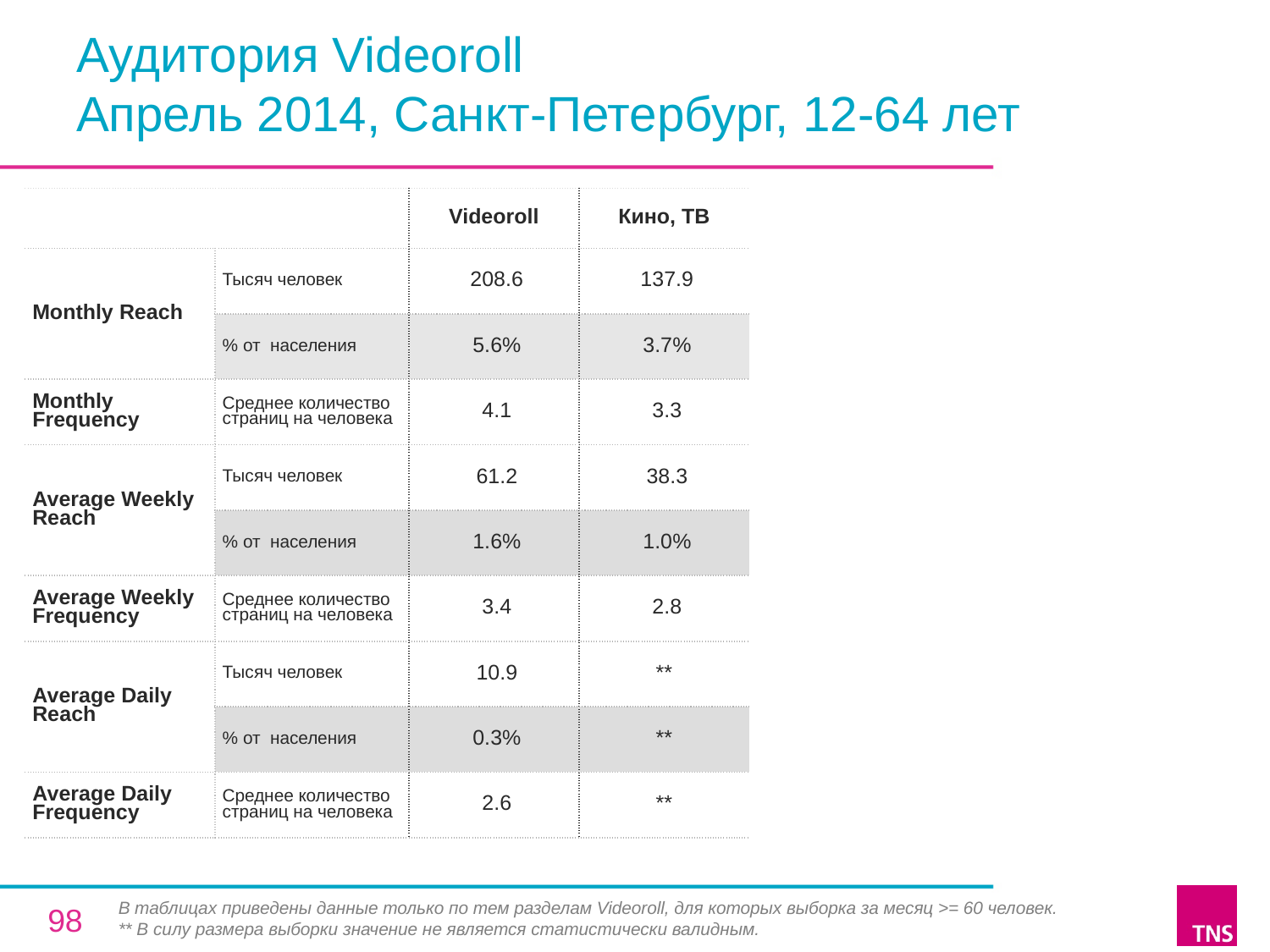

# Аудитория Videoroll Апрель 2014, Санкт-Петербург, 12-64 лет
|  |  | Videoroll | Кино, ТВ |
| --- | --- | --- | --- |
| Monthly Reach | Тысяч человек | 208.6 | 137.9 |
|  | % от населения | 5.6% | 3.7% |
| Monthly Frequency | Среднее количество страниц на человека | 4.1 | 3.3 |
| Average Weekly Reach | Тысяч человек | 61.2 | 38.3 |
|  | % от населения | 1.6% | 1.0% |
| Average Weekly Frequency | Среднее количество страниц на человека | 3.4 | 2.8 |
| Average Daily Reach | Тысяч человек | 10.9 | \*\* |
|  | % от населения | 0.3% | \*\* |
| Average Daily Frequency | Среднее количество страниц на человека | 2.6 | \*\* |
В таблицах приведены данные только по тем разделам Videoroll, для которых выборка за месяц >= 60 человек.
** В силу размера выборки значение не является статистически валидным.
98